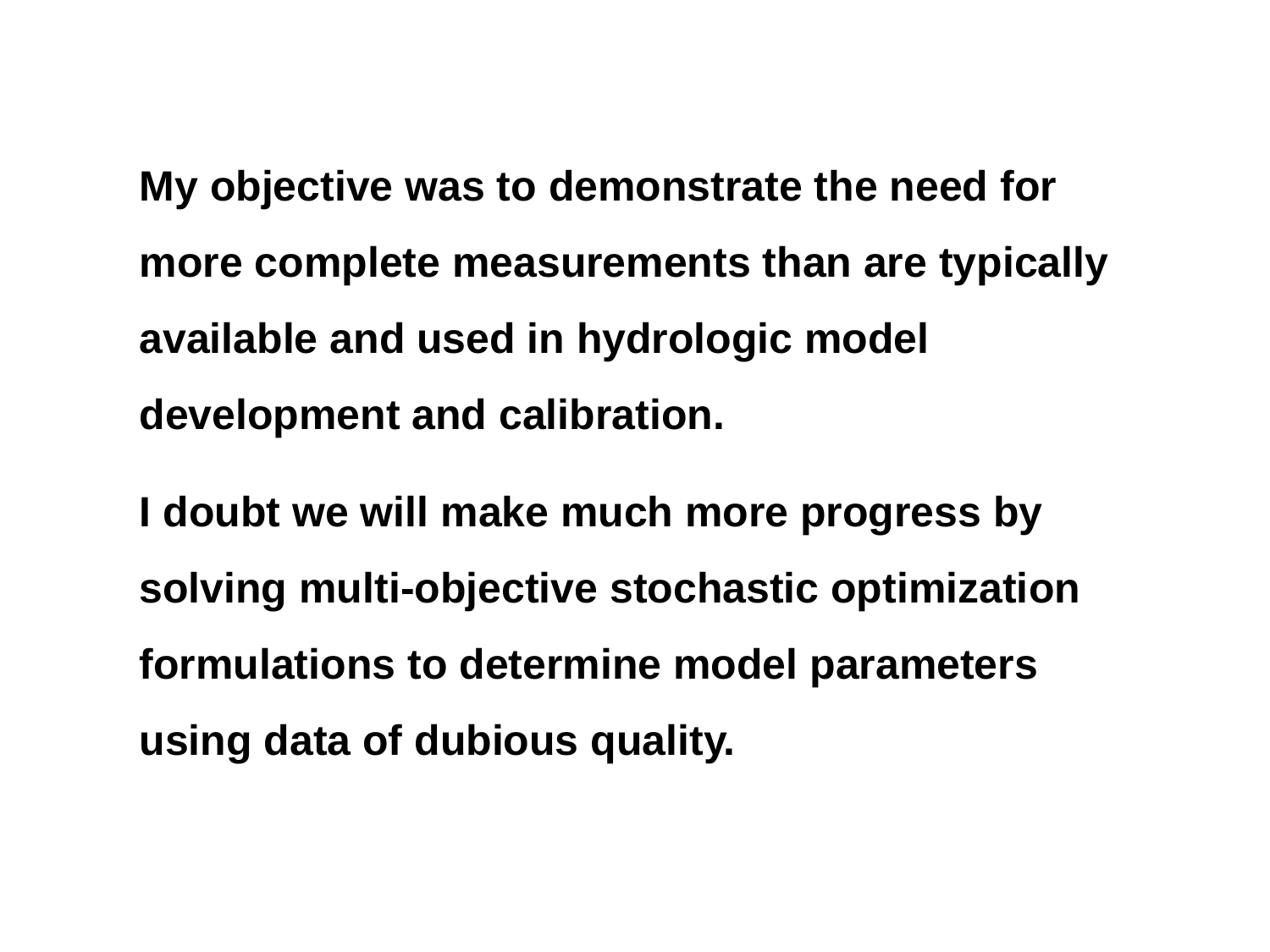

My objective was to demonstrate the need for more complete measurements than are typically available and used in hydrologic model development and calibration.
I doubt we will make much more progress by solving multi-objective stochastic optimization formulations to determine model parameters using data of dubious quality.